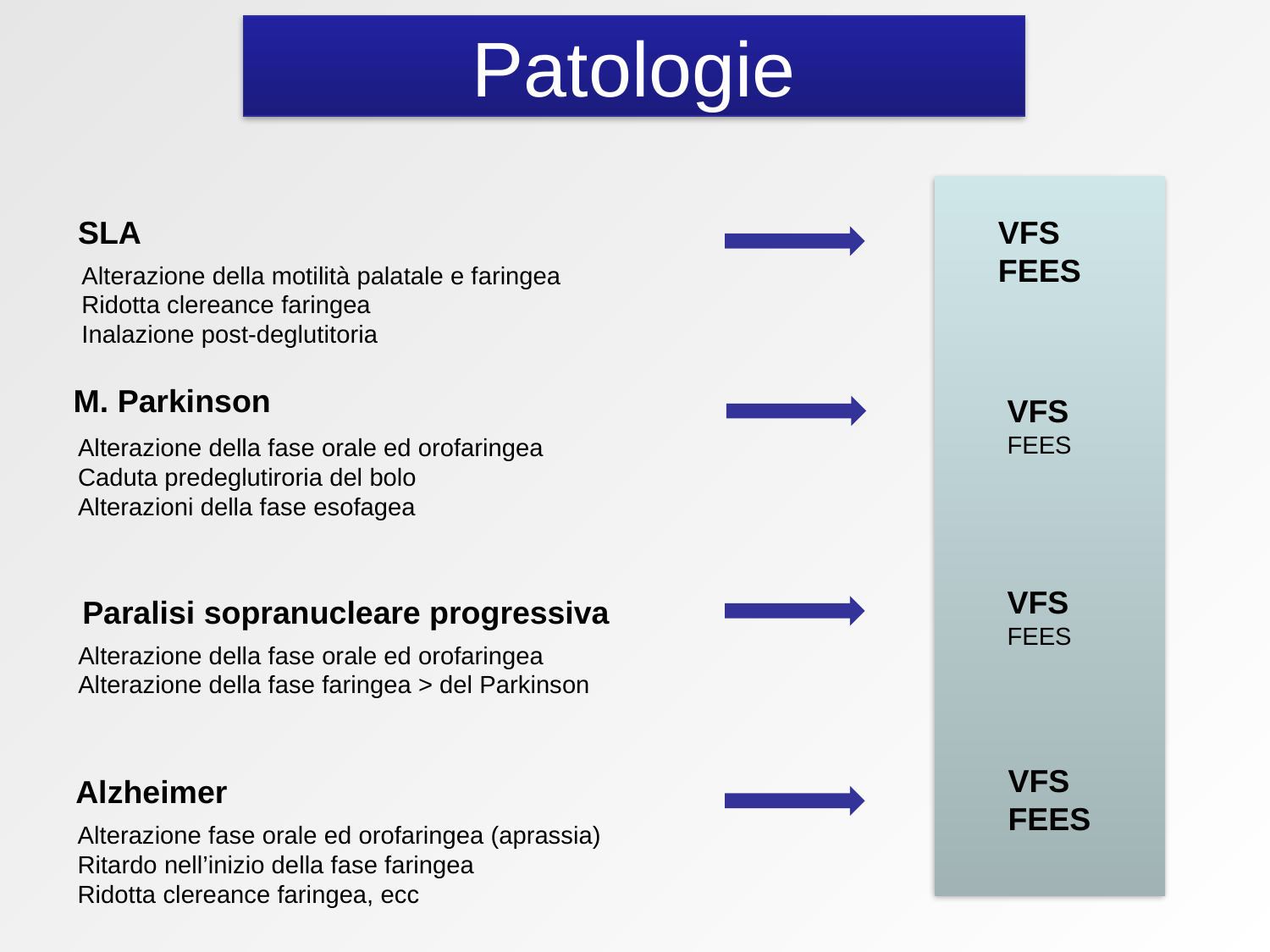

# Patologie

SLA
VFS
FEES

Alterazione della motilità palatale e faringea
Ridotta clereance faringea
Inalazione post-deglutitoria
M. Parkinson
VFS
FEES

Alterazione della fase orale ed orofaringea
Caduta predeglutiroria del bolo
Alterazioni della fase esofagea
VFS
FEES
Paralisi sopranucleare progressiva

Alterazione della fase orale ed orofaringea
Alterazione della fase faringea > del Parkinson
VFS
FEES
Alzheimer

Alterazione fase orale ed orofaringea (aprassia)
Ritardo nell’inizio della fase faringea
Ridotta clereance faringea, ecc